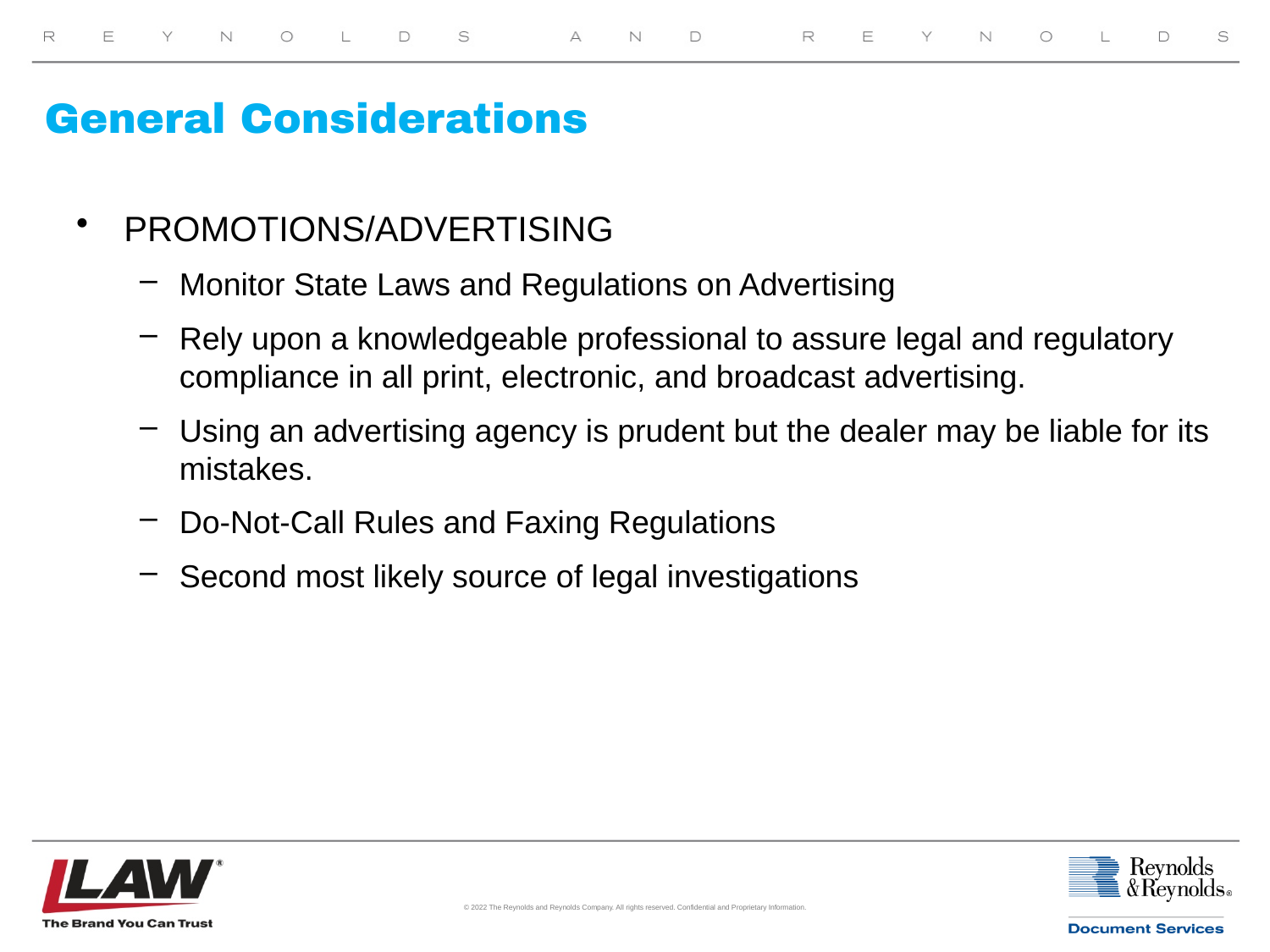

# General Considerations

PROMOTIONS/ADVERTISING
Monitor State Laws and Regulations on Advertising
Rely upon a knowledgeable professional to assure legal and regulatory compliance in all print, electronic, and broadcast advertising.
Using an advertising agency is prudent but the dealer may be liable for its mistakes.
Do-Not-Call Rules and Faxing Regulations
Second most likely source of legal investigations